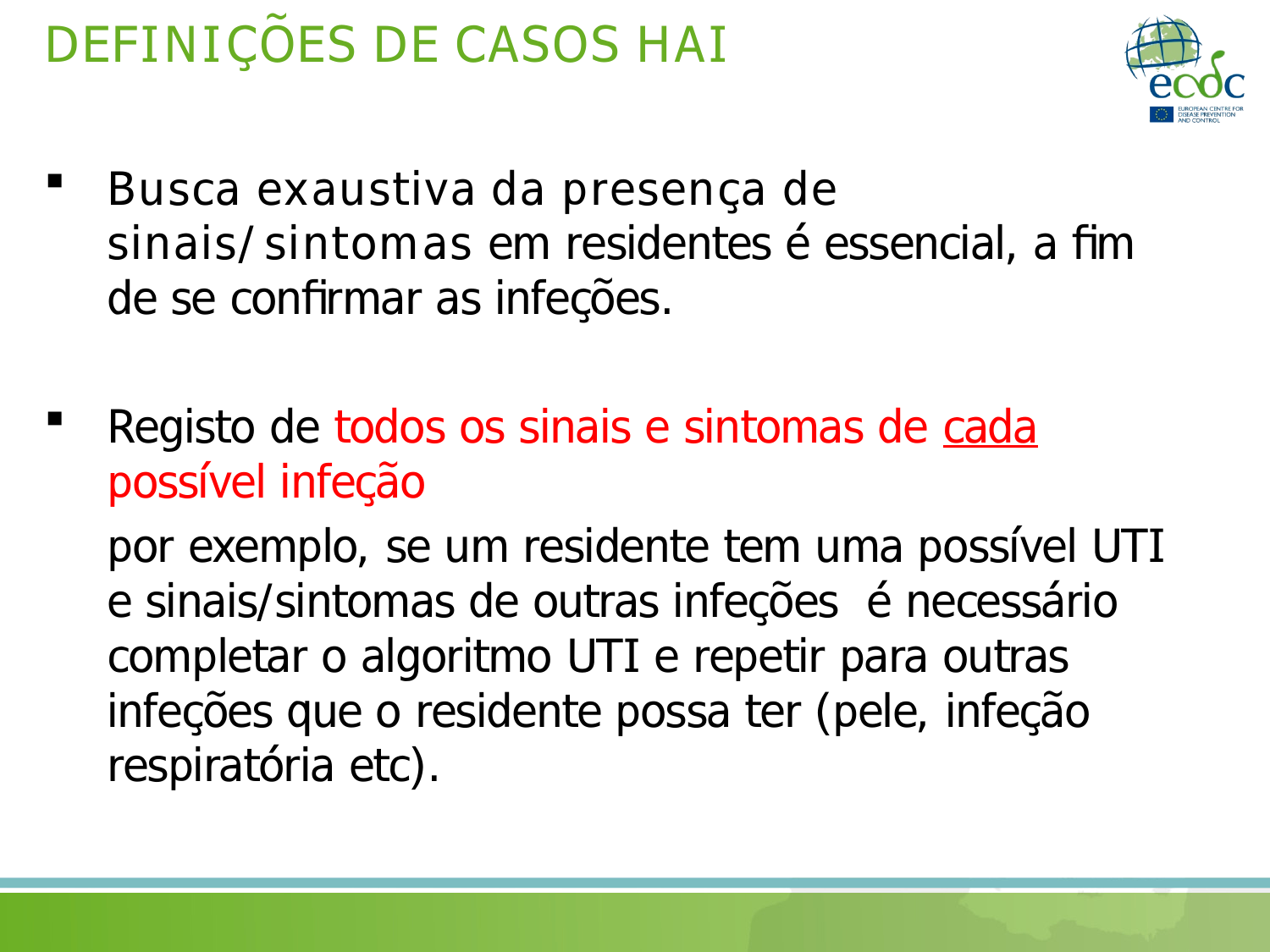

# DEFINIÇÕES DE CASOS HAI
Busca exaustiva da presença de sinais/sintomas em residentes é essencial, a fim de se confirmar as infeções.

Registo de todos os sinais e sintomas de cada possível infeção
	por exemplo, se um residente tem uma possível UTI e sinais/sintomas de outras infeções  é necessário completar o algoritmo UTI e repetir para outras infeções que o residente possa ter (pele, infeção respiratória etc).